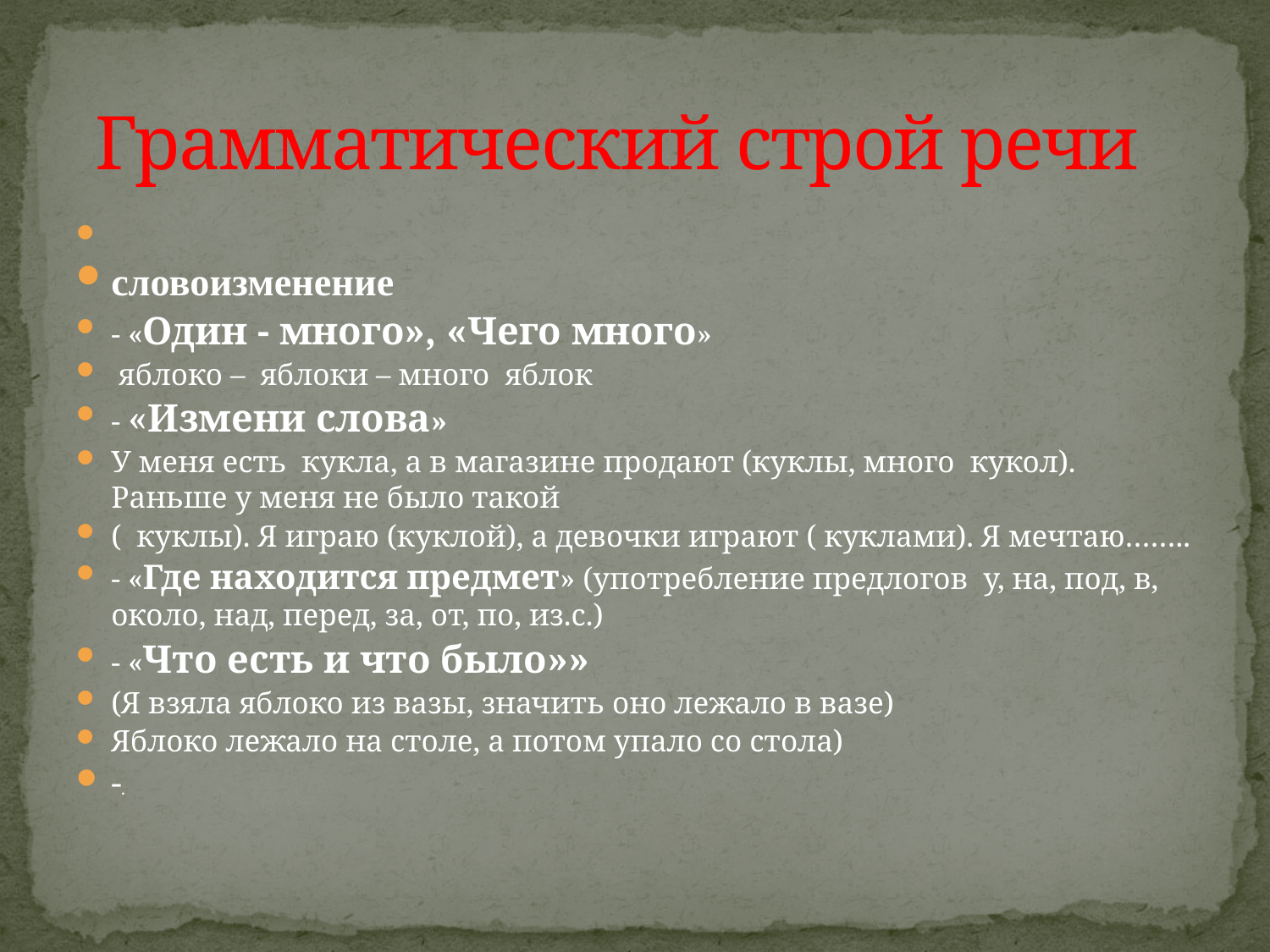

# Грамматический строй речи

словоизменение
- «Один - много», «Чего много»
 яблоко –  яблоки – много  яблок
- «Измени слова»
У меня есть  кукла, а в магазине продают (куклы, много  кукол). Раньше у меня не было такой
(  куклы). Я играю (куклой), а девочки играют ( куклами). Я мечтаю……..
- «Где находится предмет» (употребление предлогов  у, на, под, в, около, над, перед, за, от, по, из.с.)
- «Что есть и что было»»
(Я взяла яблоко из вазы, значить оно лежало в вазе)
Яблоко лежало на столе, а потом упало со стола)
-.